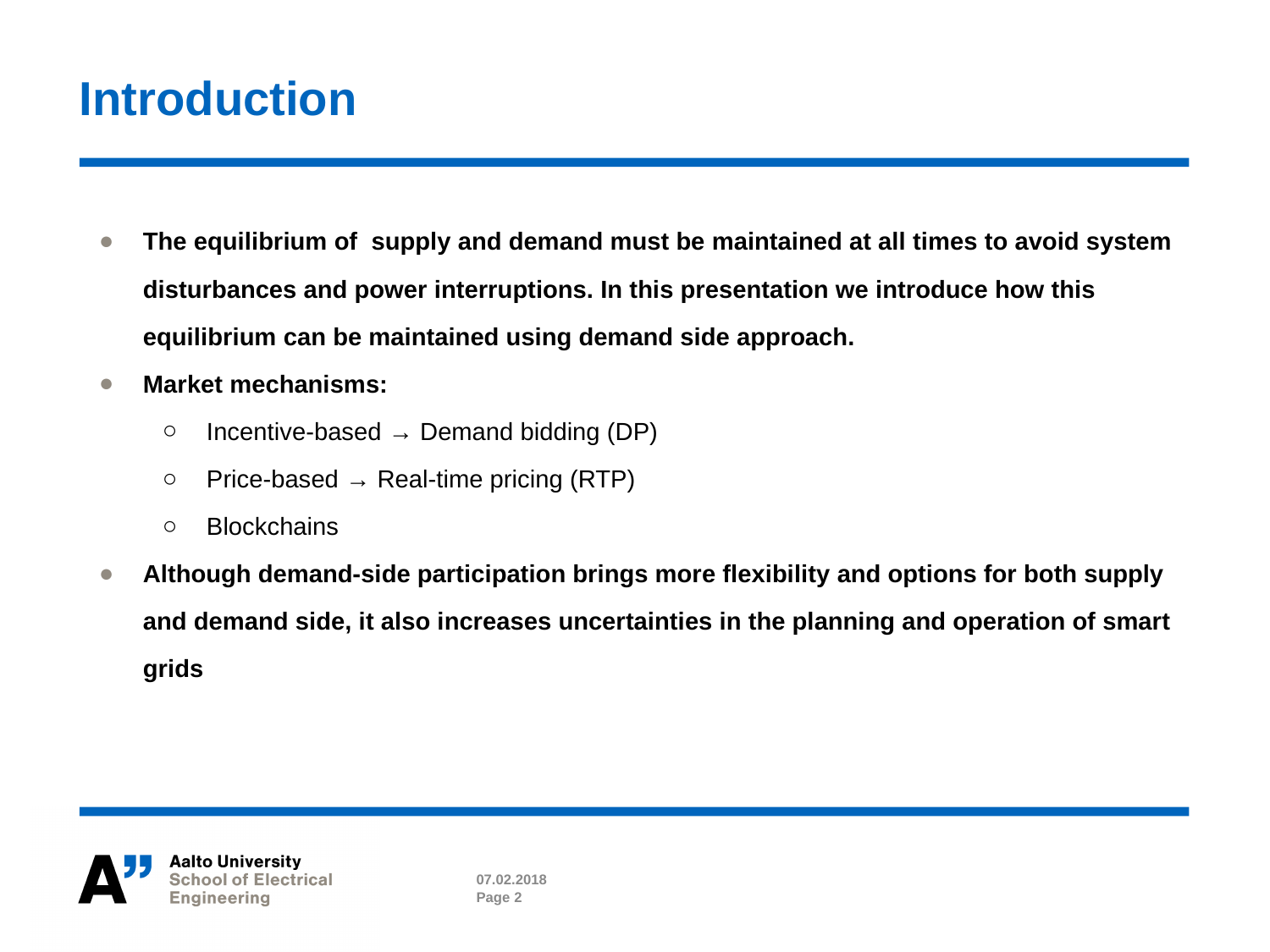

# Introduction
The equilibrium of  supply and demand must be maintained at all times to avoid system disturbances and power interruptions. In this presentation we introduce how this equilibrium can be maintained using demand side approach.
Market mechanisms:
Incentive-based → Demand bidding (DP)
Price-based → Real-time pricing (RTP)
Blockchains
Although demand-side participation brings more flexibility and options for both supply and demand side, it also increases uncertainties in the planning and operation of smart grids

07.02.2018
Page 2